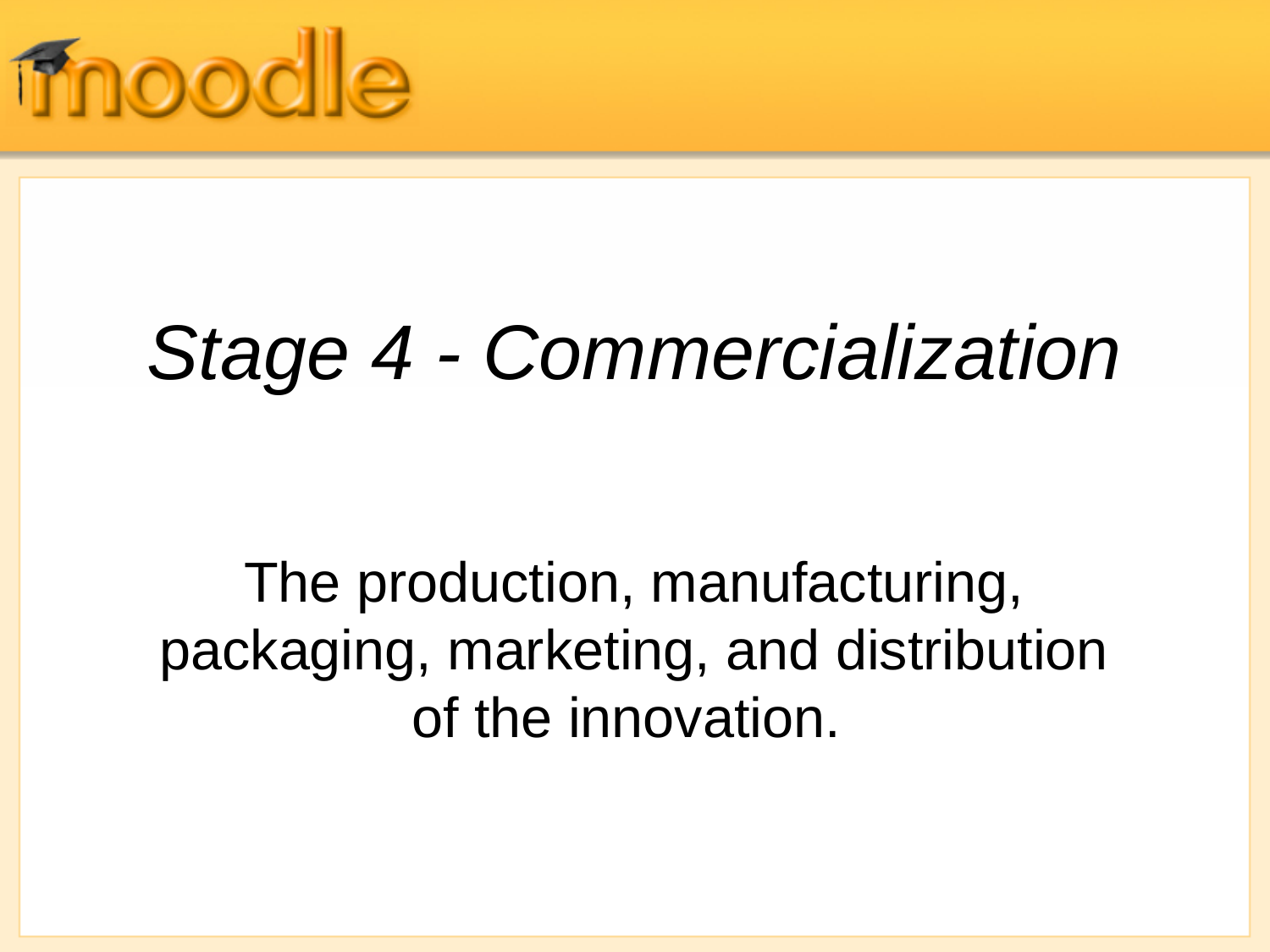

# Stage 4 - Commercialization
The production, manufacturing, packaging, marketing, and distribution of the innovation.